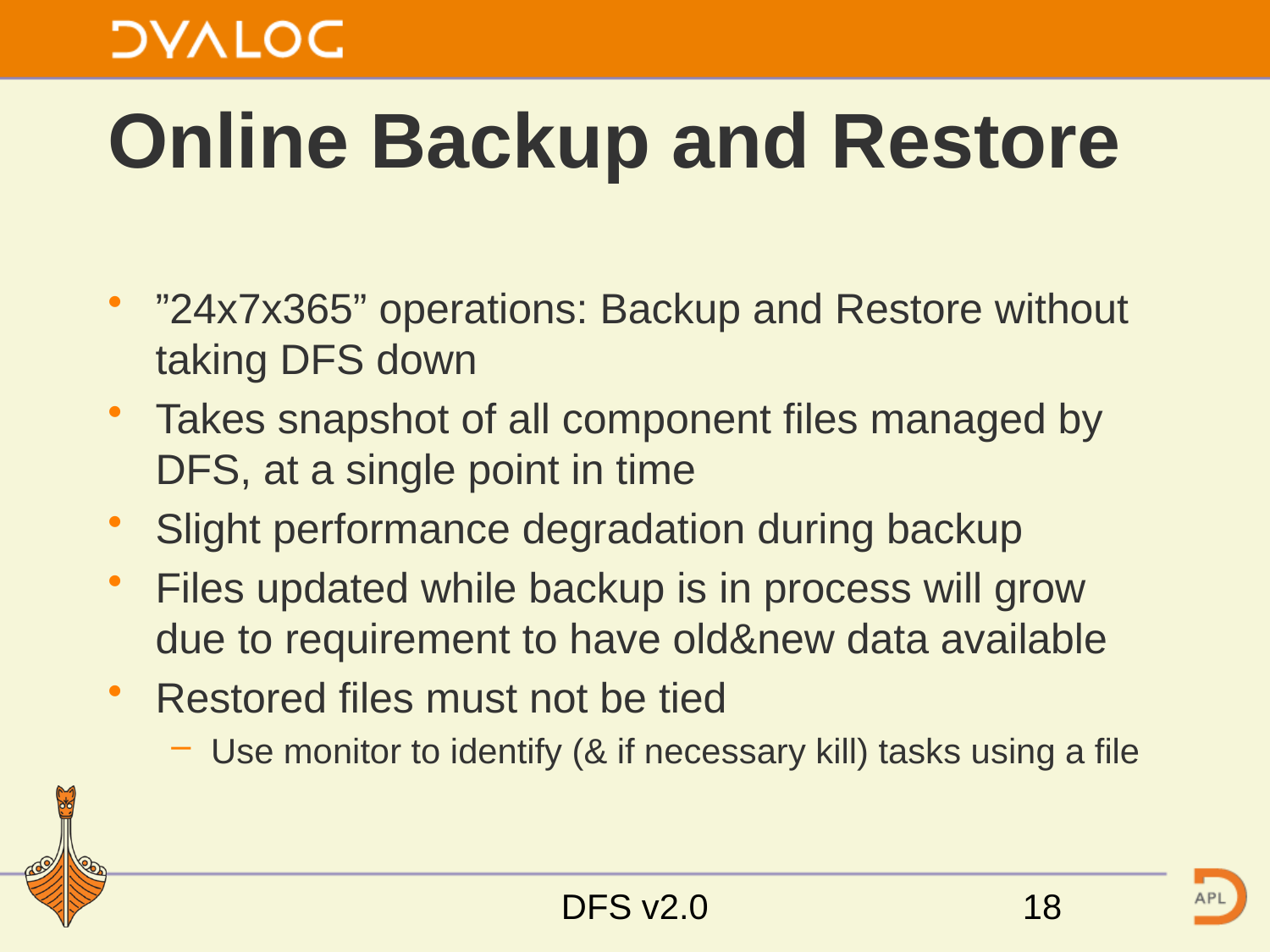

# Online Backup and Restore
”24x7x365” operations: Backup and Restore without taking DFS down
Takes snapshot of all component files managed by DFS, at a single point in time
Slight performance degradation during backup
Files updated while backup is in process will grow due to requirement to have old&new data available
Restored files must not be tied
Use monitor to identify (& if necessary kill) tasks using a file

DFS v2.0
18